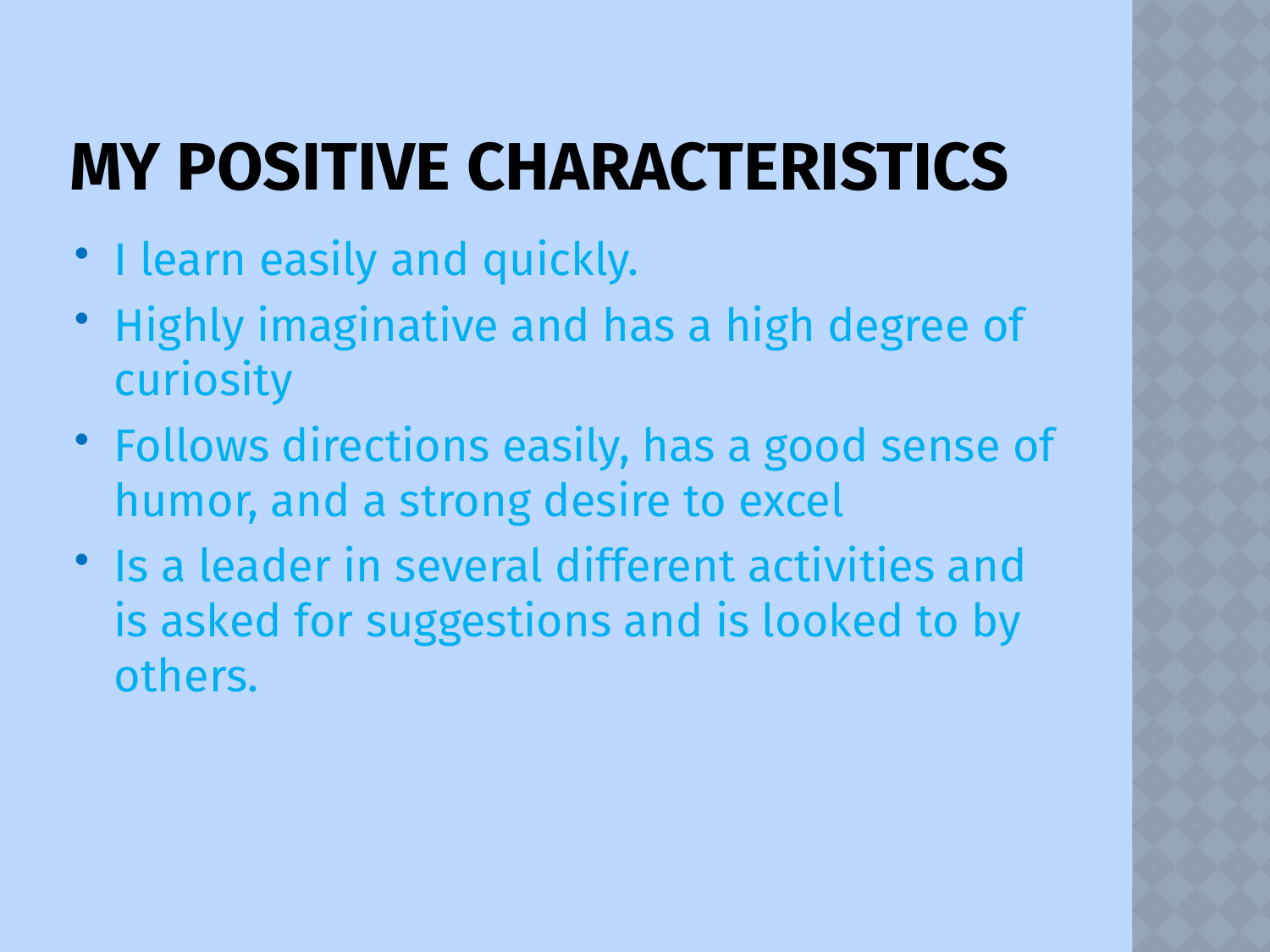

# My Positive Characteristics
I learn easily and quickly.
Highly imaginative and has a high degree of curiosity
Follows directions easily, has a good sense of humor, and a strong desire to excel
Is a leader in several different activities and is asked for suggestions and is looked to by others.